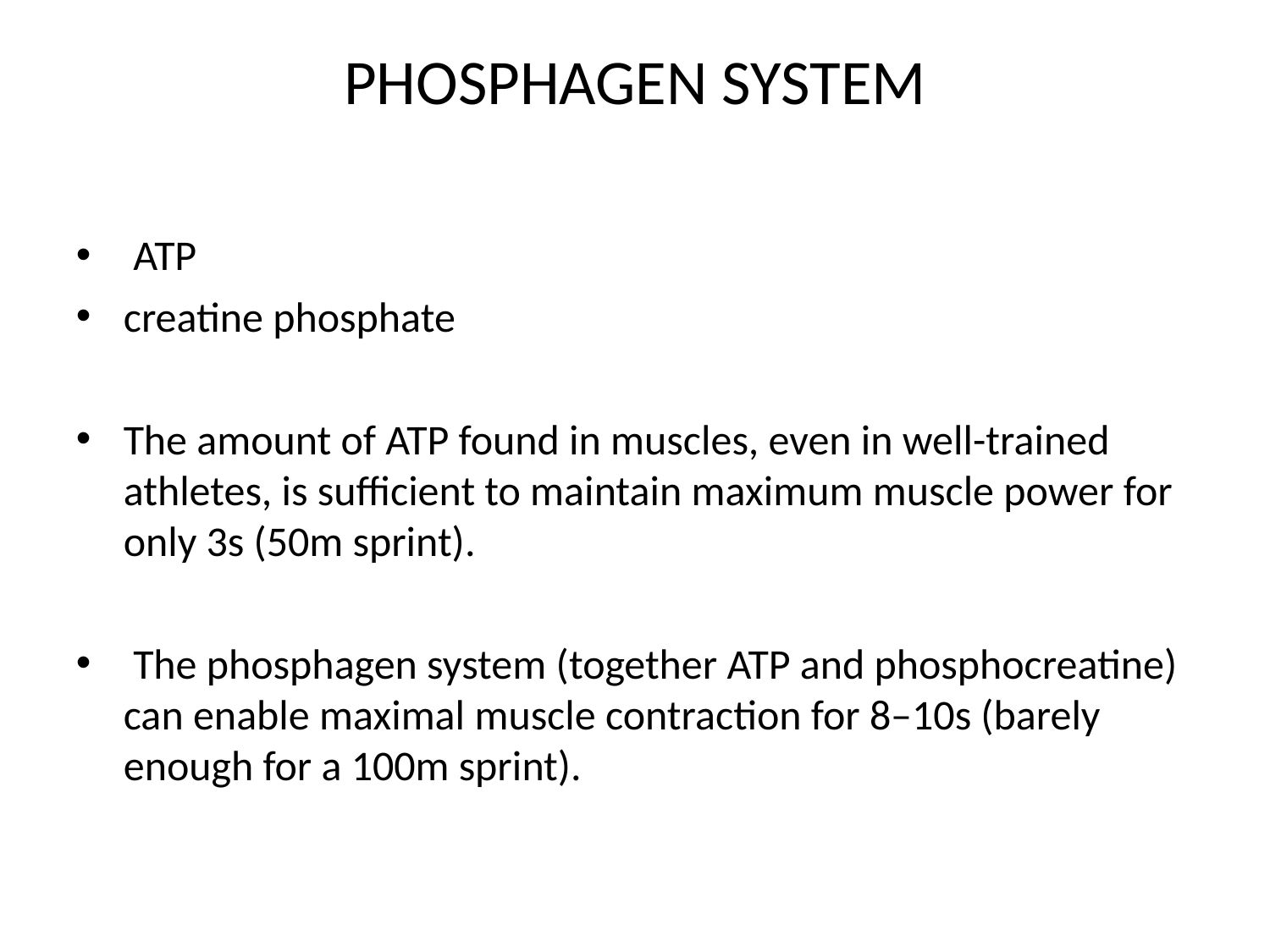

PHOSPHAGEN SYSTEM
 ATP
creatine phosphate

The amount of ATP found in muscles, even in well-trained athletes, is sufficient to maintain maximum muscle power for only 3s (50m sprint).

 The phosphagen system (together ATP and phosphocreatine) can enable maximal muscle contraction for 8–10s (barely enough for a 100m sprint).